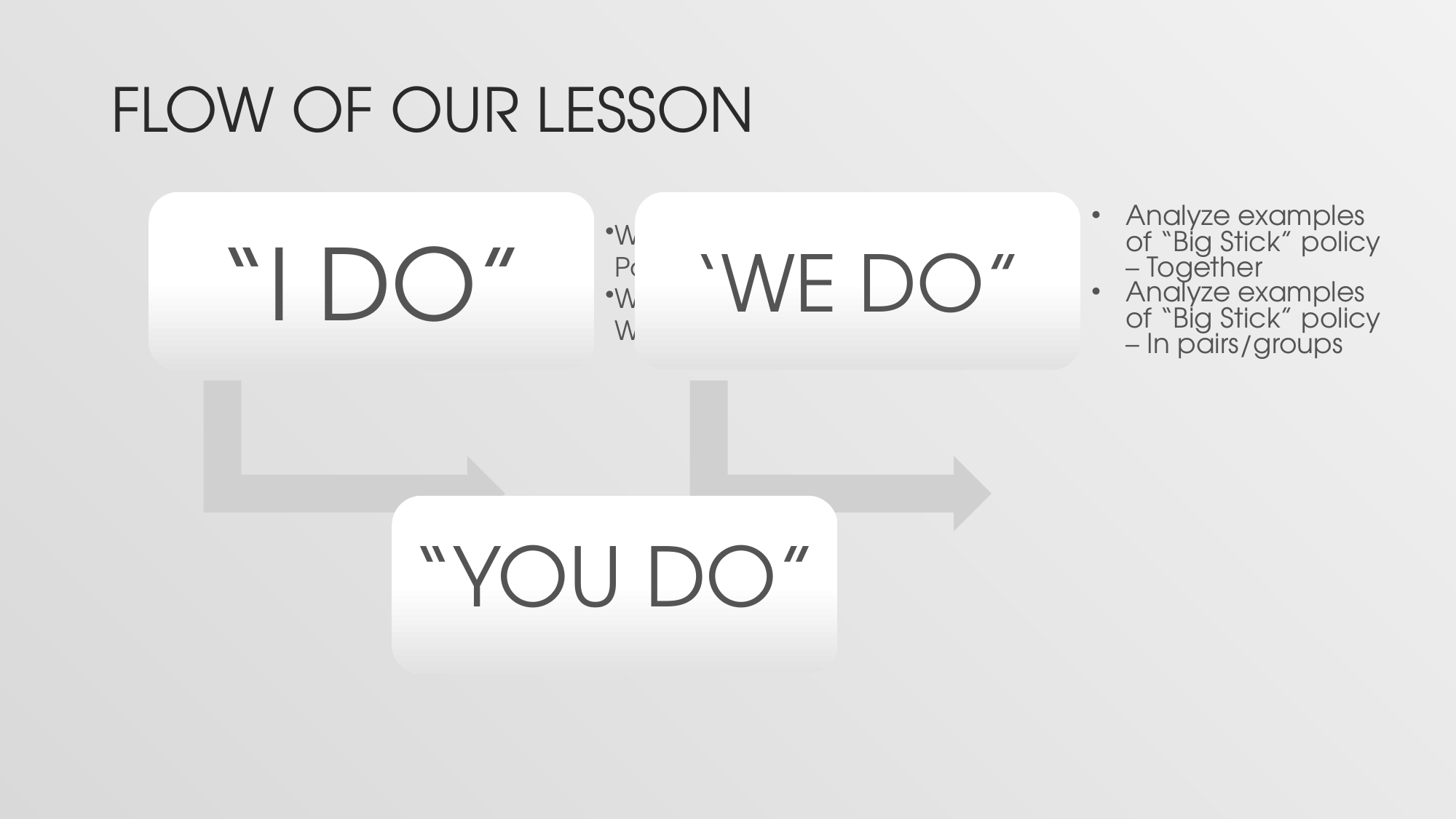

# FLOW OF OUR LESSON
“I DO”
What is the “Big Stick Policy”
‘WE DO”
Analyze examples of “Big Stick” policy – Together
“YOU DO”
What was the “Great White Fleet”
Analyze examples of “Big Stick” policy – In pairs/groups